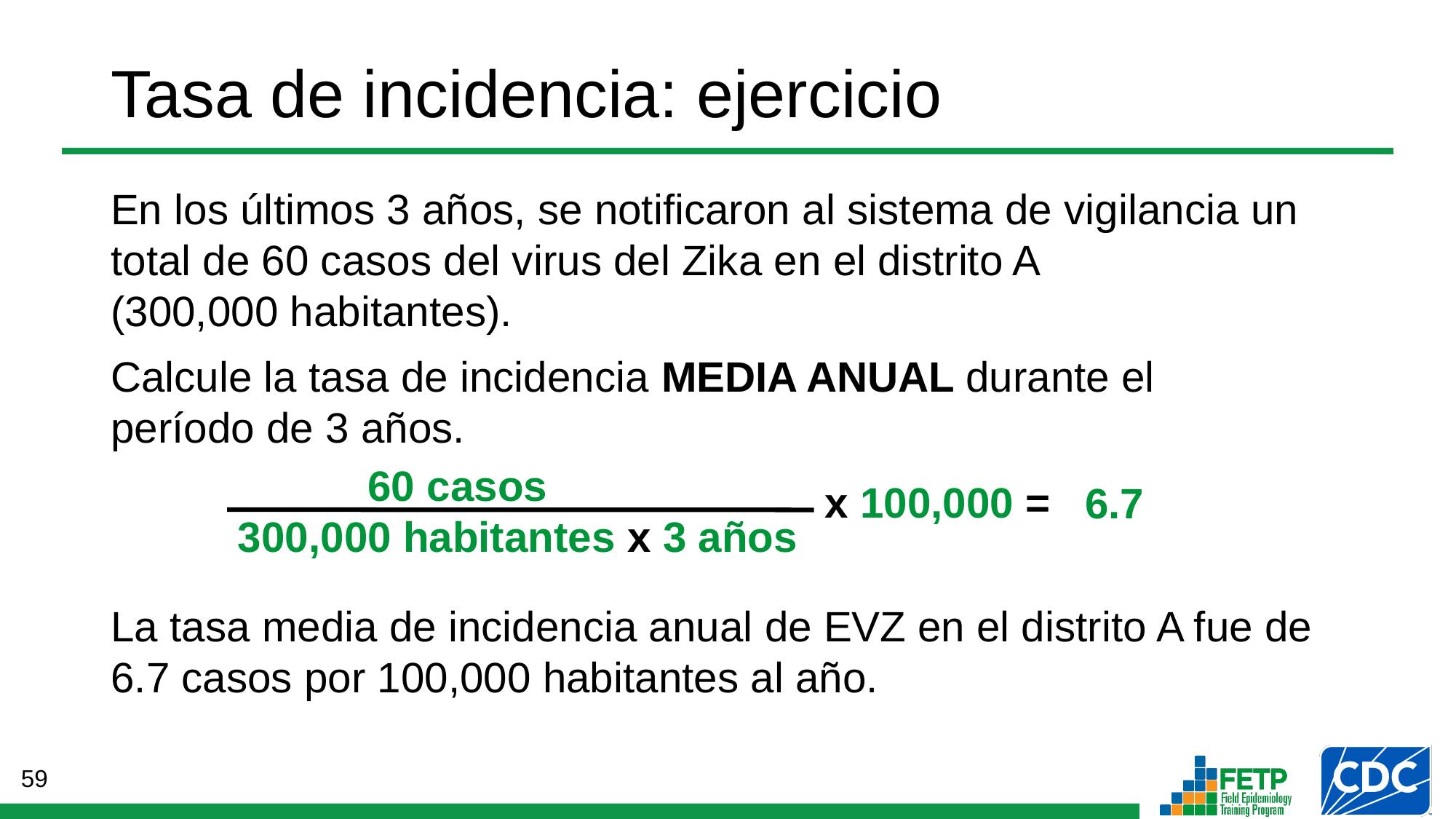

# Tasa de incidencia: ejercicio
En los últimos 3 años, se notificaron al sistema de vigilancia un total de 60 casos del virus del Zika en el distrito A
(300,000 habitantes).
Calcule la tasa de incidencia MEDIA ANUAL durante el
período de 3 años.

La tasa media de incidencia anual de EVZ en el distrito A fue de 6.7 casos por 100,000 habitantes al año.

           60 casos
300,000 habitantes x 3 años
x 100,000 =
6.7